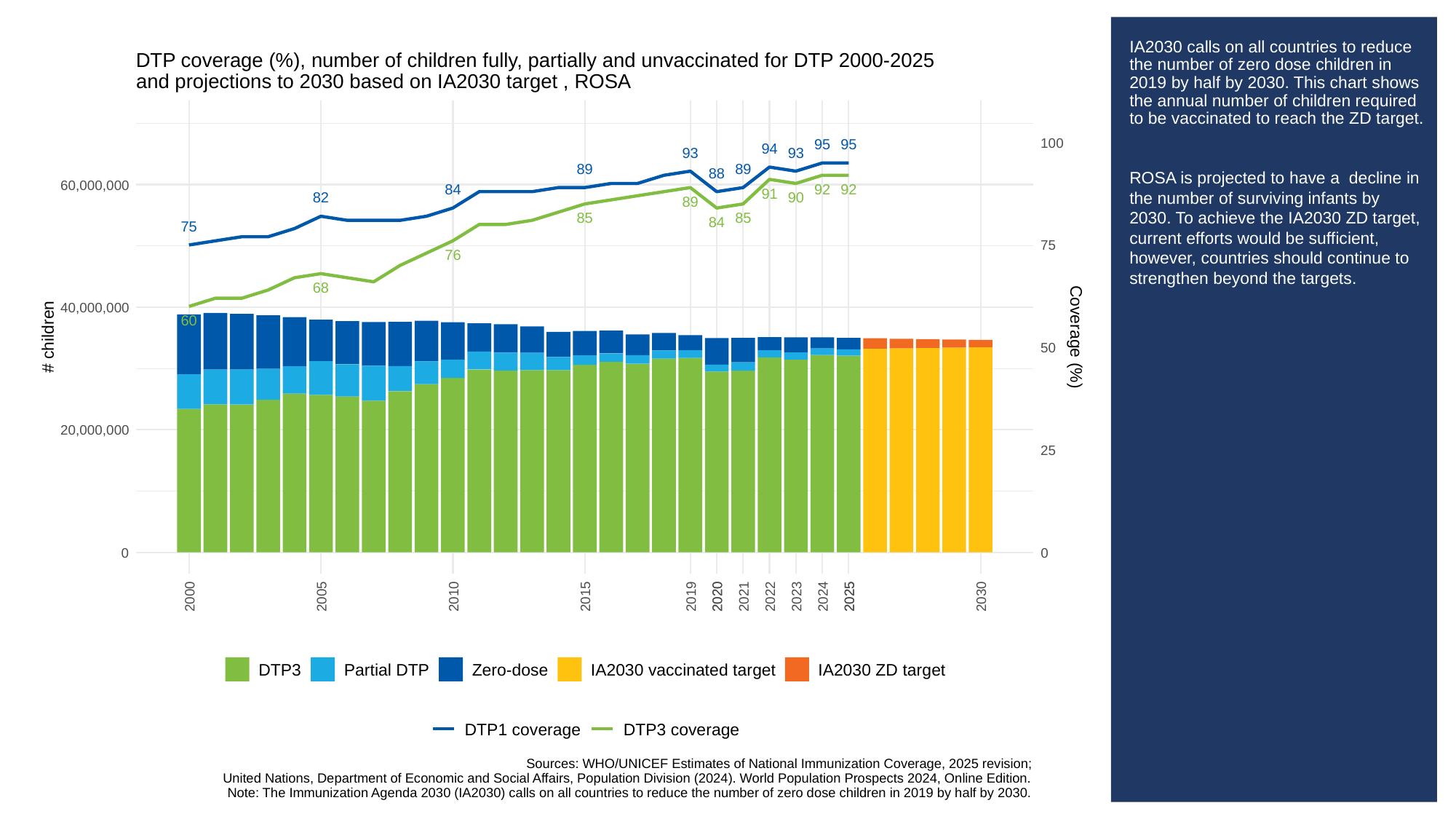

# IA2030 calls on all countries to reduce the number of zero dose children in 2019 by half by 2030. This chart shows the annual number of children required to be vaccinated to reach the ZD target.

ROSA is projected to have a  decline in the number of surviving infants by 2030. To achieve the IA2030 ZD target, current efforts would be sufficient, however, countries should continue to strengthen beyond the targets.

DTP coverage (%), number of children fully, partially and unvaccinated for DTP 2000-2025
and projections to 2030 based on IA2030 target , ROSA

100
95
95
94
93
93

89
89
88

60,000,000
92
92
84

91
90
82
89
85
85
84
75
75

76
68
40,000,000

60

# children
Coverage (%)

50

20,000,000

25

0
0

2000
2005
2010
2015
2019
2020
2020
2021
2022
2023
2024
2025
2025
2030

DTP3
Partial DTP
Zero-dose
IA2030 vaccinated target
IA2030 ZD target
DTP1 coverage
DTP3 coverage

Sources: WHO/UNICEF Estimates of National Immunization Coverage, 2025 revision;
United Nations, Department of Economic and Social Affairs, Population Division (2024). World Population Prospects 2024, Online Edition.
Note: The Immunization Agenda 2030 (IA2030) calls on all countries to reduce the number of zero dose children in 2019 by half by 2030.